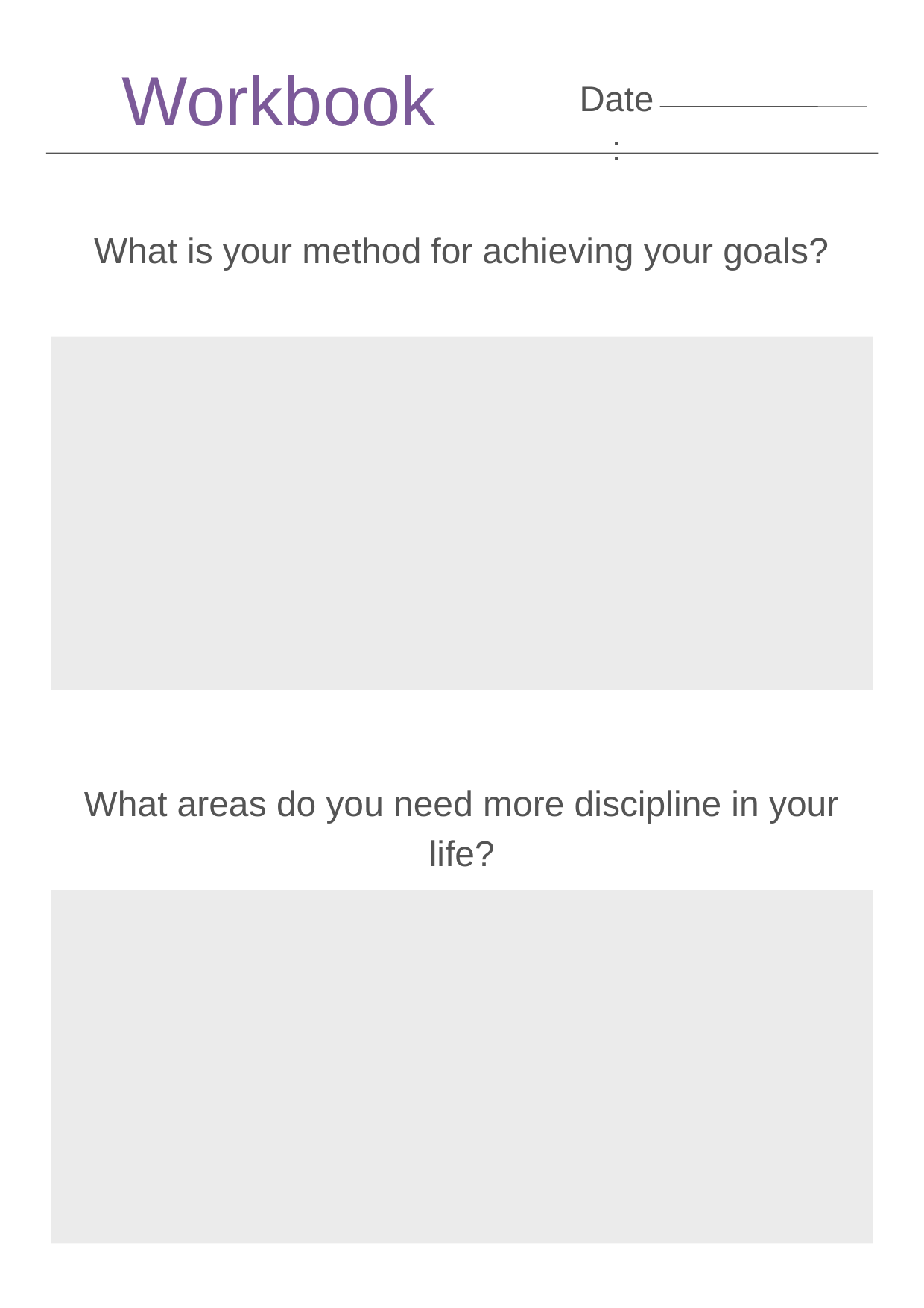

Workbook
Date:

What is your method for achieving your goals?

What areas do you need more discipline in your life?